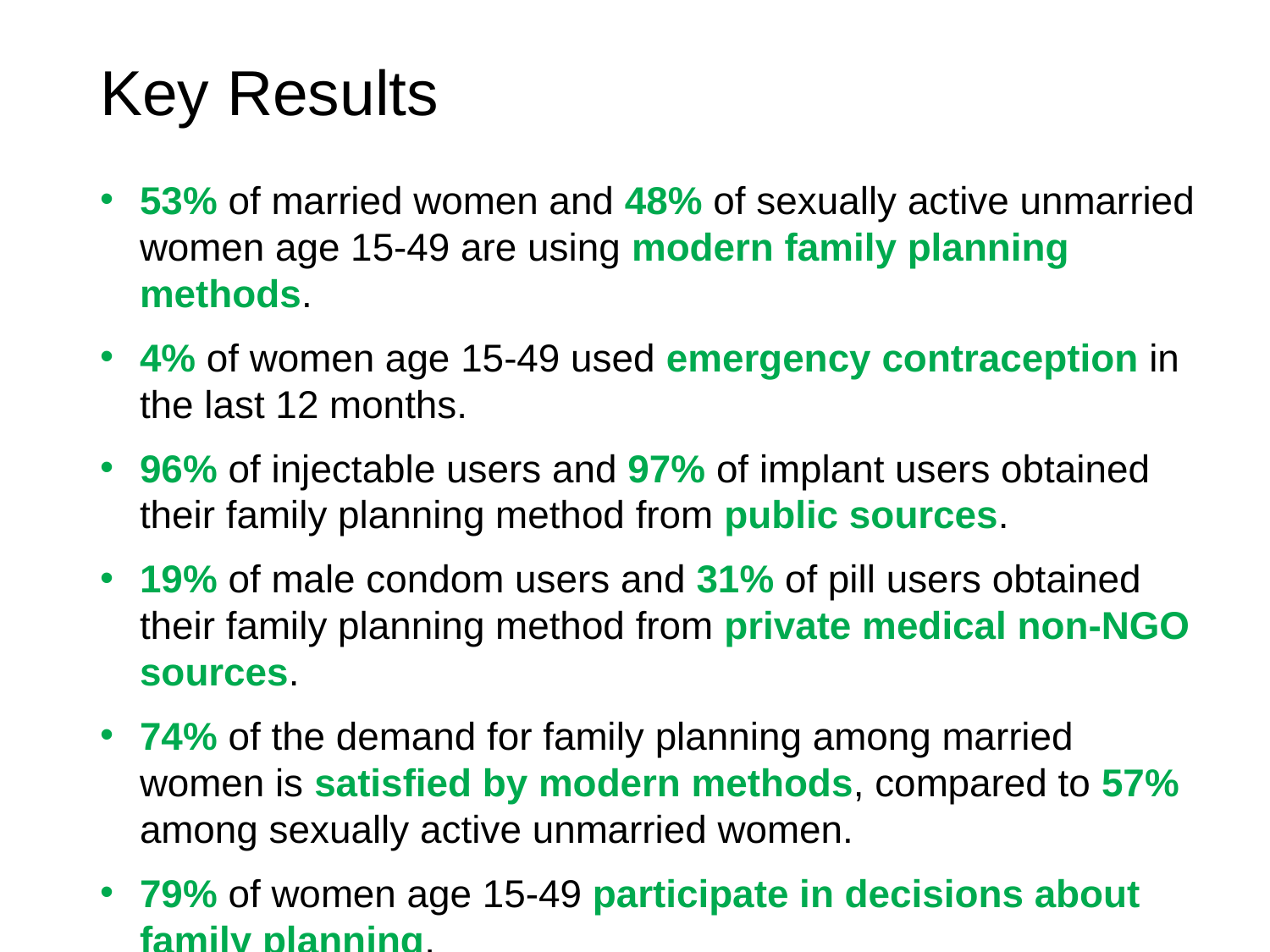

# Key Results
53% of married women and 48% of sexually active unmarried women age 15-49 are using modern family planning methods.
4% of women age 15-49 used emergency contraception in the last 12 months.
96% of injectable users and 97% of implant users obtained their family planning method from public sources.
19% of male condom users and 31% of pill users obtained their family planning method from private medical non-NGO sources.
74% of the demand for family planning among married women is satisfied by modern methods, compared to 57% among sexually active unmarried women.
79% of women age 15-49 participate in decisions about family planning.